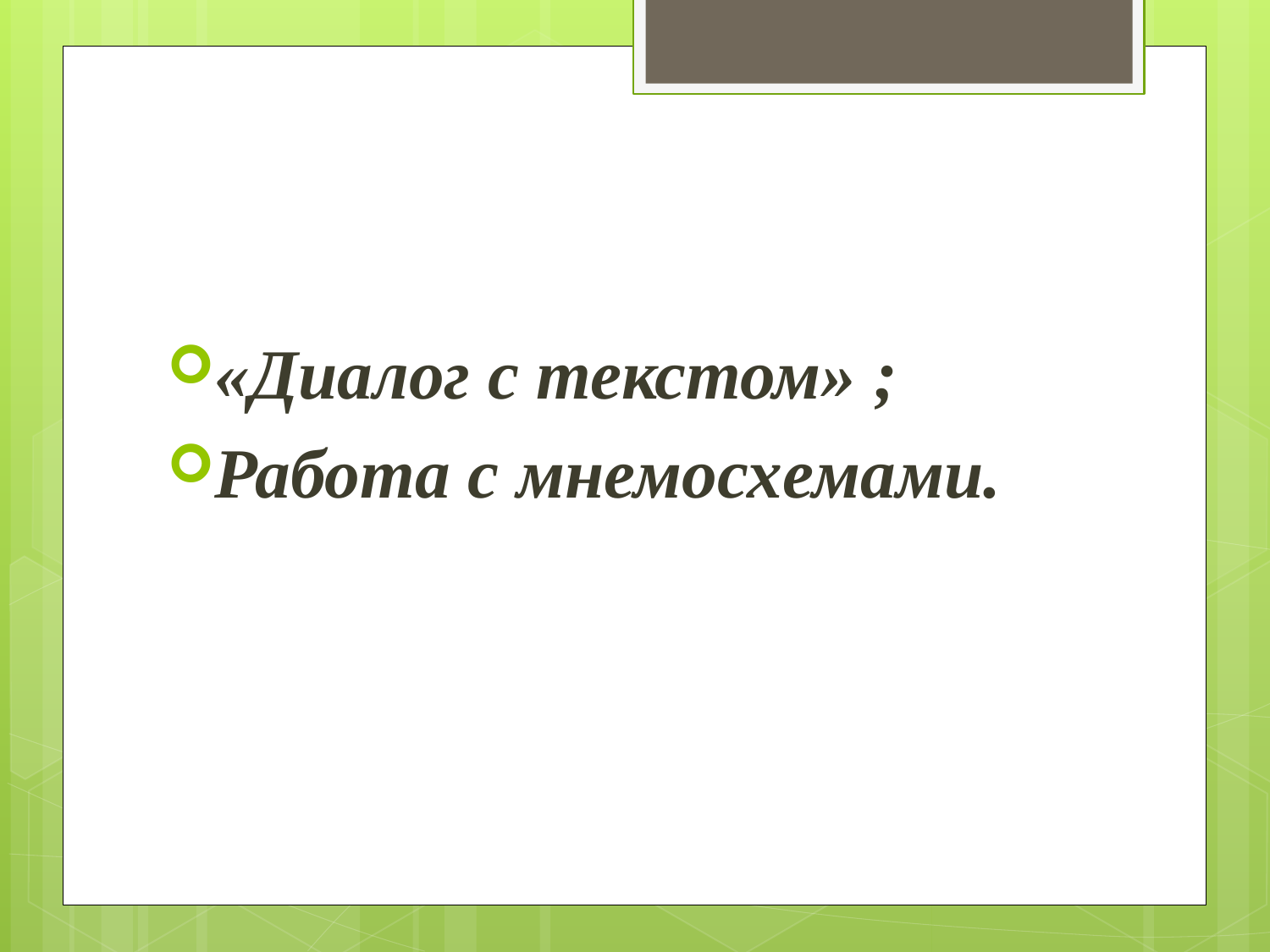

#
«Диалог с текстом» ;
Работа с мнемосхемами.